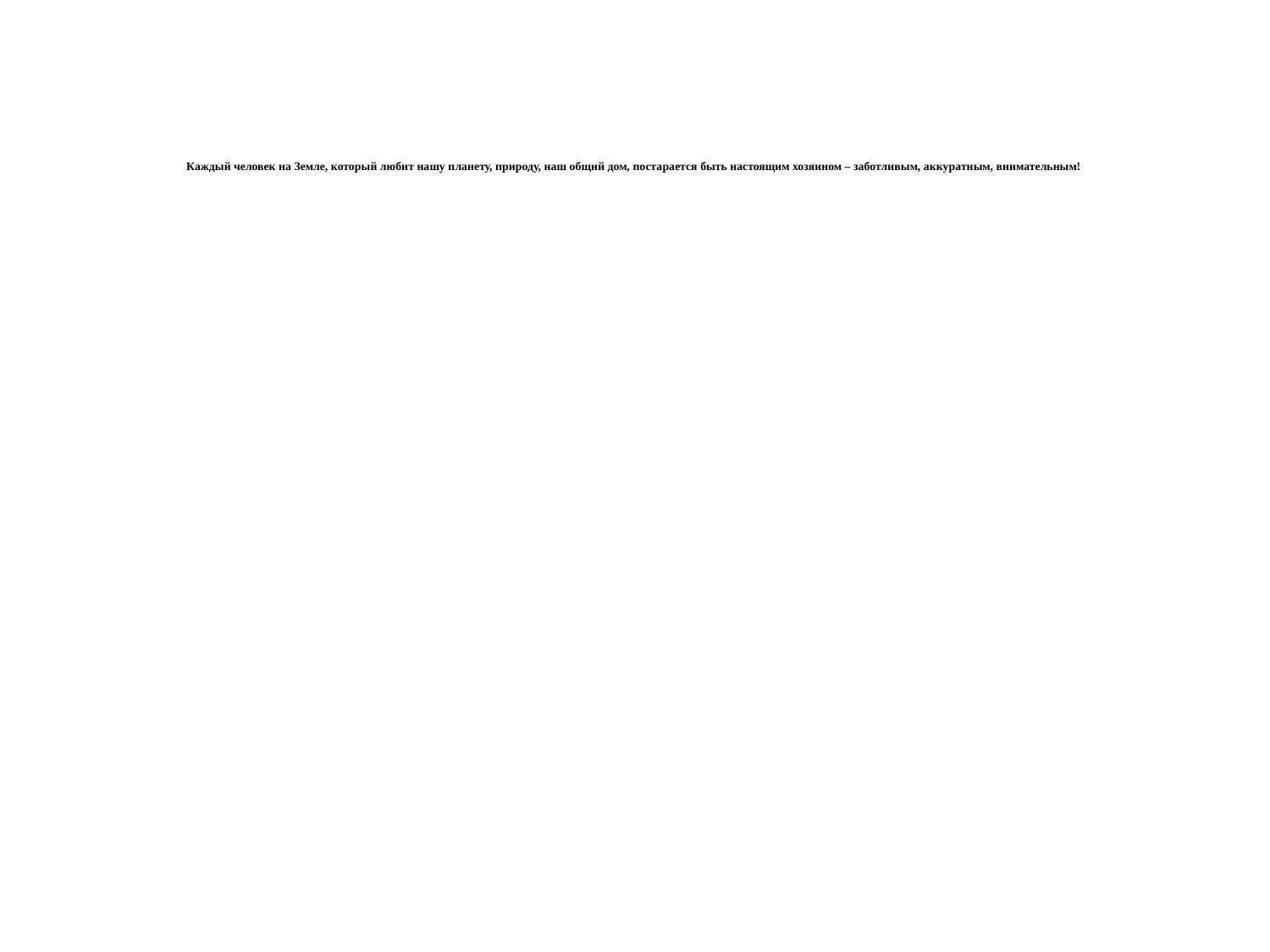

# Каждый человек на Земле, который любит нашу планету, природу, наш общий дом, постарается быть настоящим хозяином – заботливым, аккуратным, внимательным!